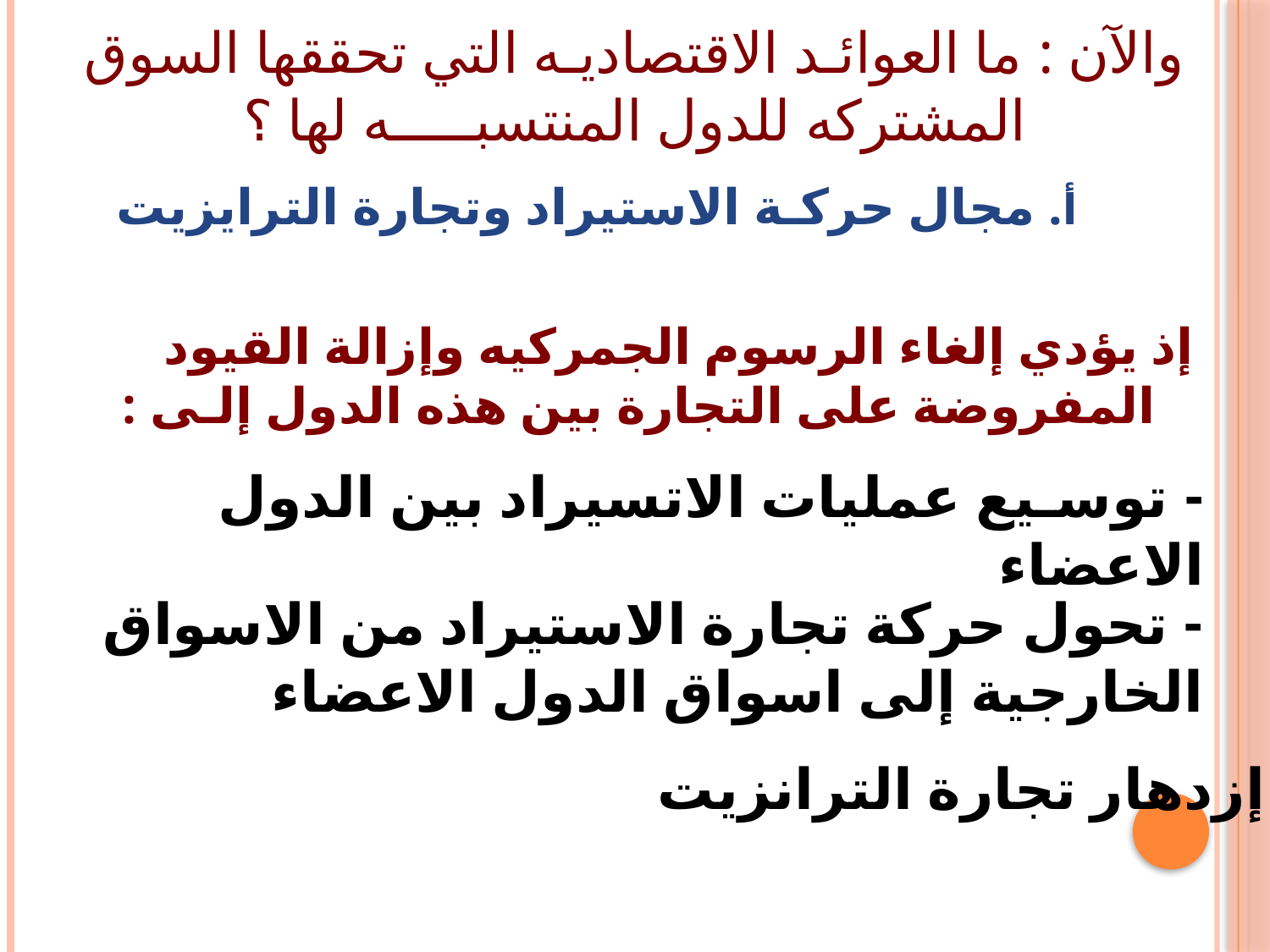

# والآن : ما العوائـد الاقتصاديـه التي تحققها السوق المشتركه للدول المنتسبـــــه لها ؟
 أ. مجال حركـة الاستيراد وتجارة الترايزيت

إذ يؤدي إلغاء الرسوم الجمركيه وإزالة القيود المفروضة على التجارة بين هذه الدول إلـى :

- توسـيع عمليات الاتسيراد بين الدول الاعضاء

- تحول حركة تجارة الاستيراد من الاسواق الخارجية إلى اسواق الدول الاعضاء

- إزدهار تجارة الترانزيت